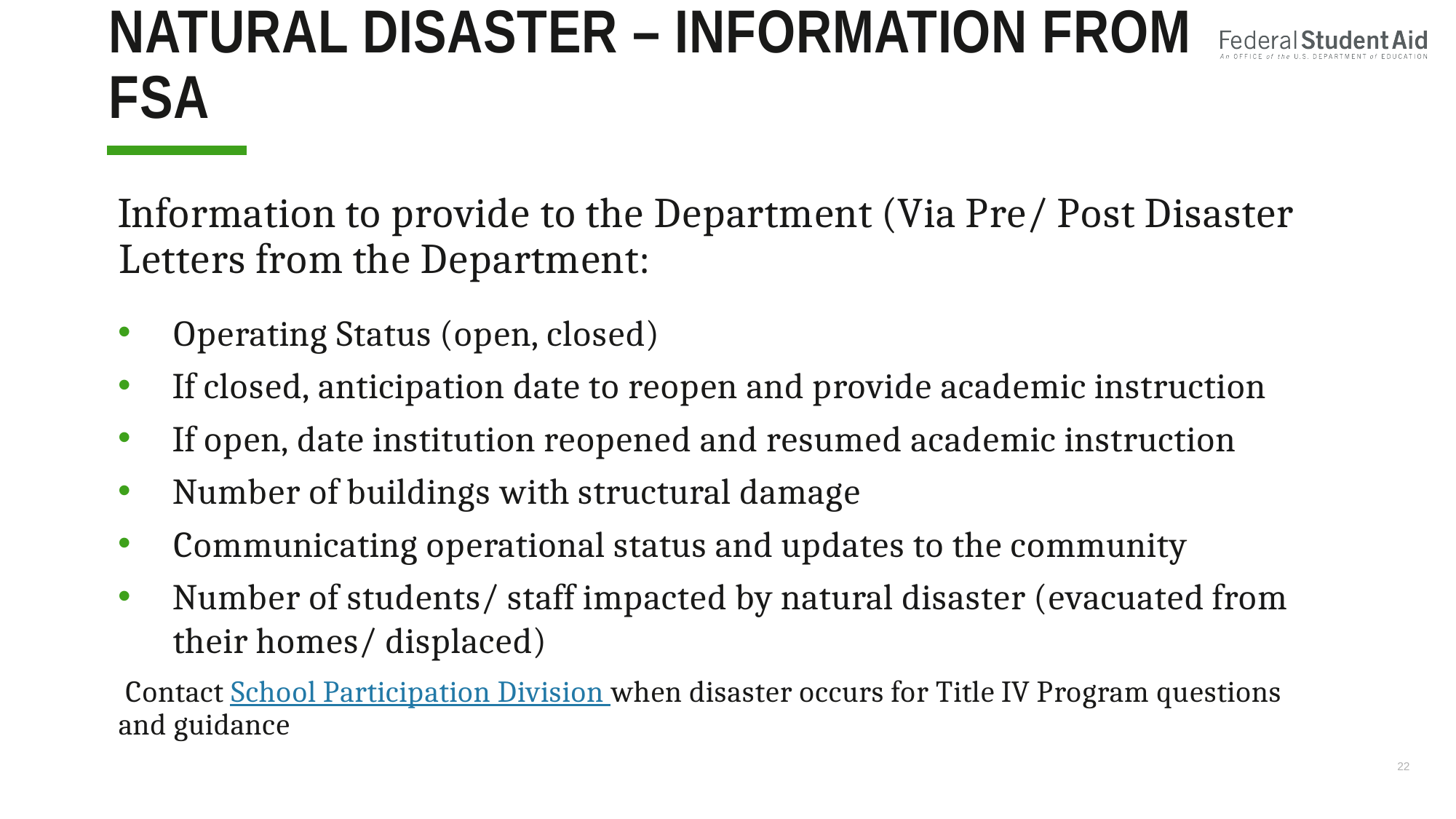

# Natural disaster – information from fsa
Information to provide to the Department (Via Pre/ Post Disaster Letters from the Department:
Operating Status (open, closed)
If closed, anticipation date to reopen and provide academic instruction
If open, date institution reopened and resumed academic instruction
Number of buildings with structural damage
Communicating operational status and updates to the community
Number of students/ staff impacted by natural disaster (evacuated from their homes/ displaced)
 Contact School Participation Division when disaster occurs for Title IV Program questions and guidance
22